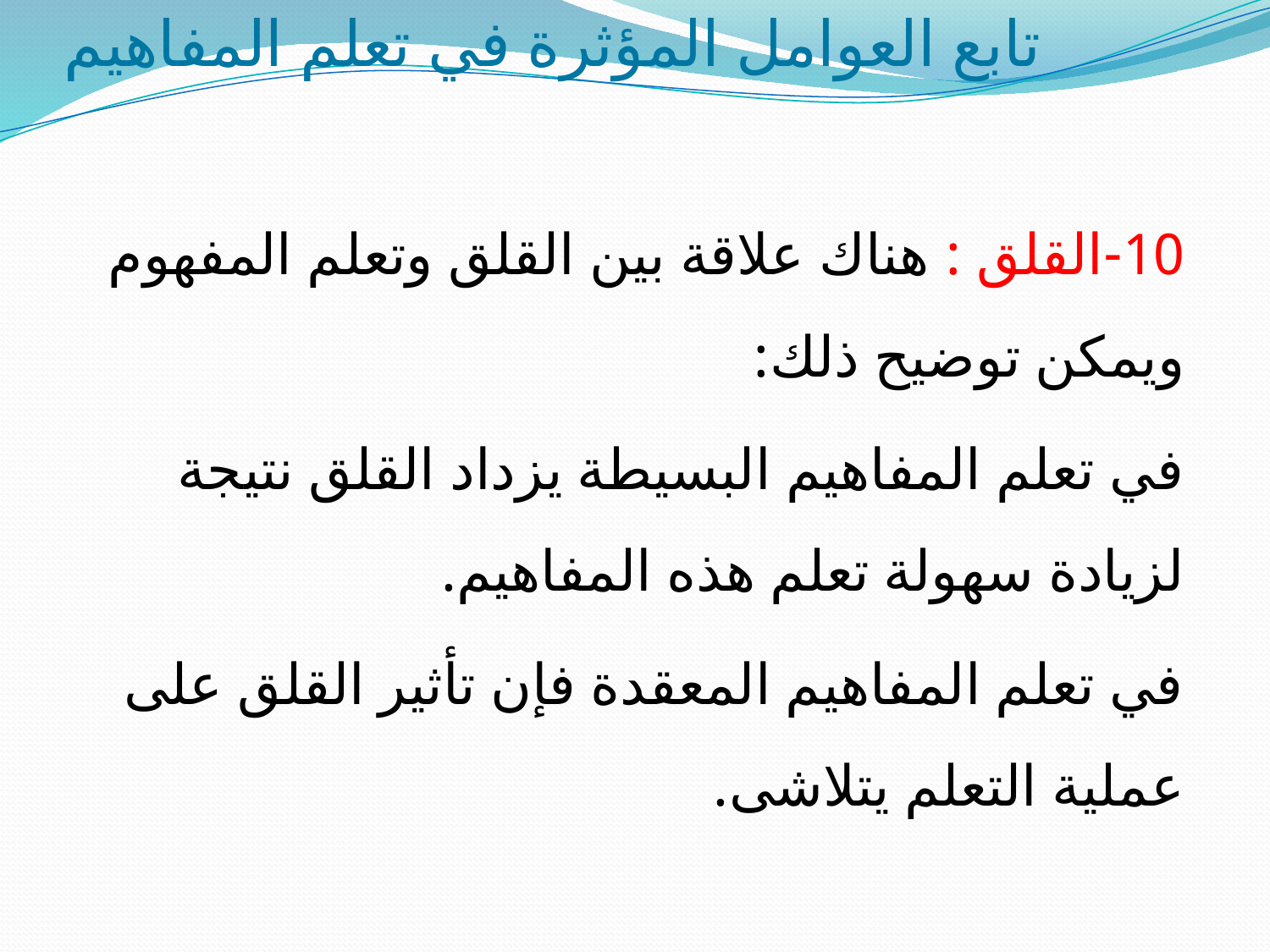

# تابع العوامل المؤثرة في تعلم المفاهيم
10-القلق : هناك علاقة بين القلق وتعلم المفهوم ويمكن توضيح ذلك:
في تعلم المفاهيم البسيطة يزداد القلق نتيجة لزيادة سهولة تعلم هذه المفاهيم.
في تعلم المفاهيم المعقدة فإن تأثير القلق على عملية التعلم يتلاشى.